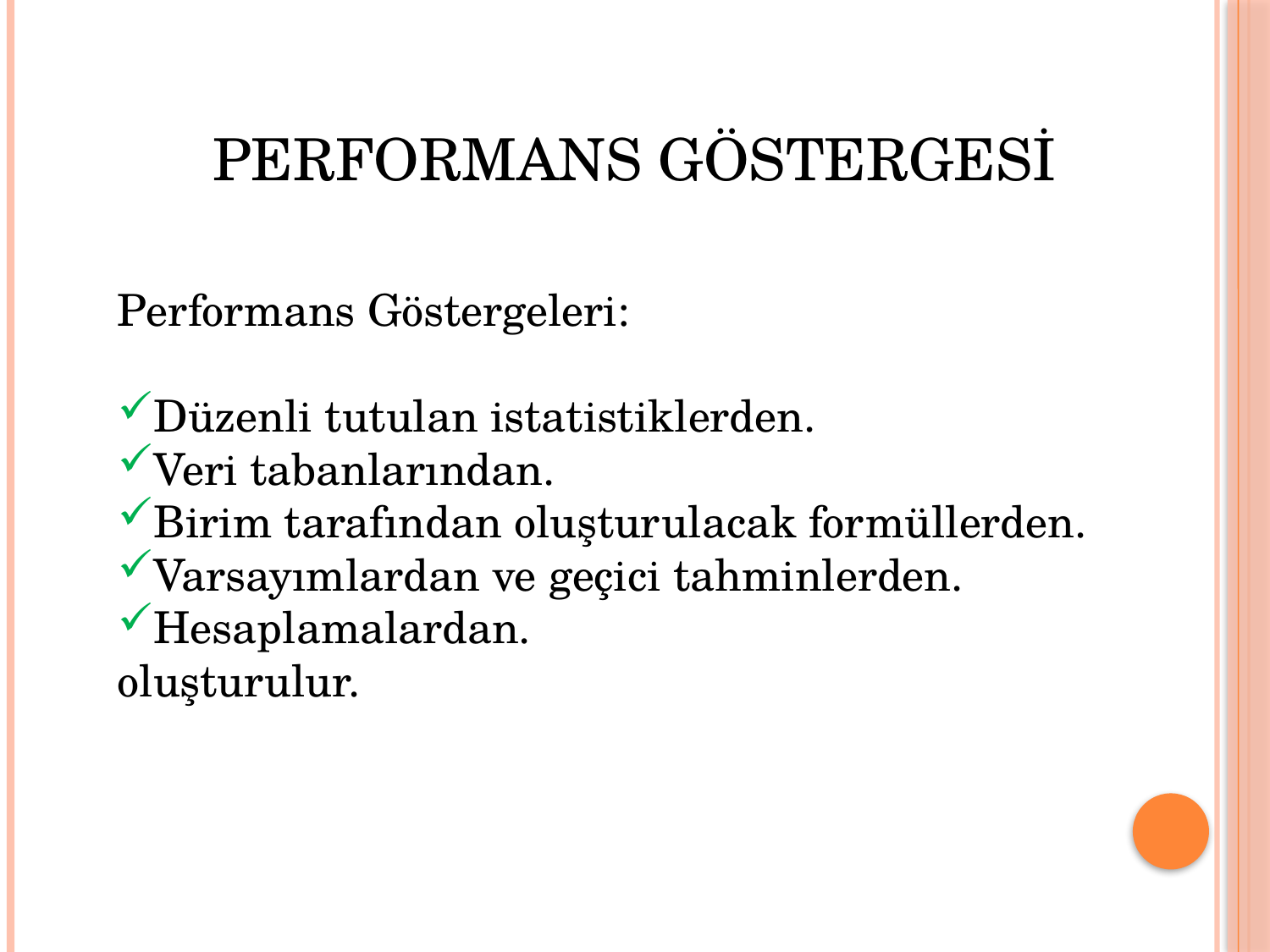

PERFORMANS GÖSTERGESİ
Performans Göstergeleri:

Düzenli tutulan istatistiklerden.
Veri tabanlarından.
Birim tarafından oluşturulacak formüllerden.
Varsayımlardan ve geçici tahminlerden.
Hesaplamalardan.
oluşturulur.